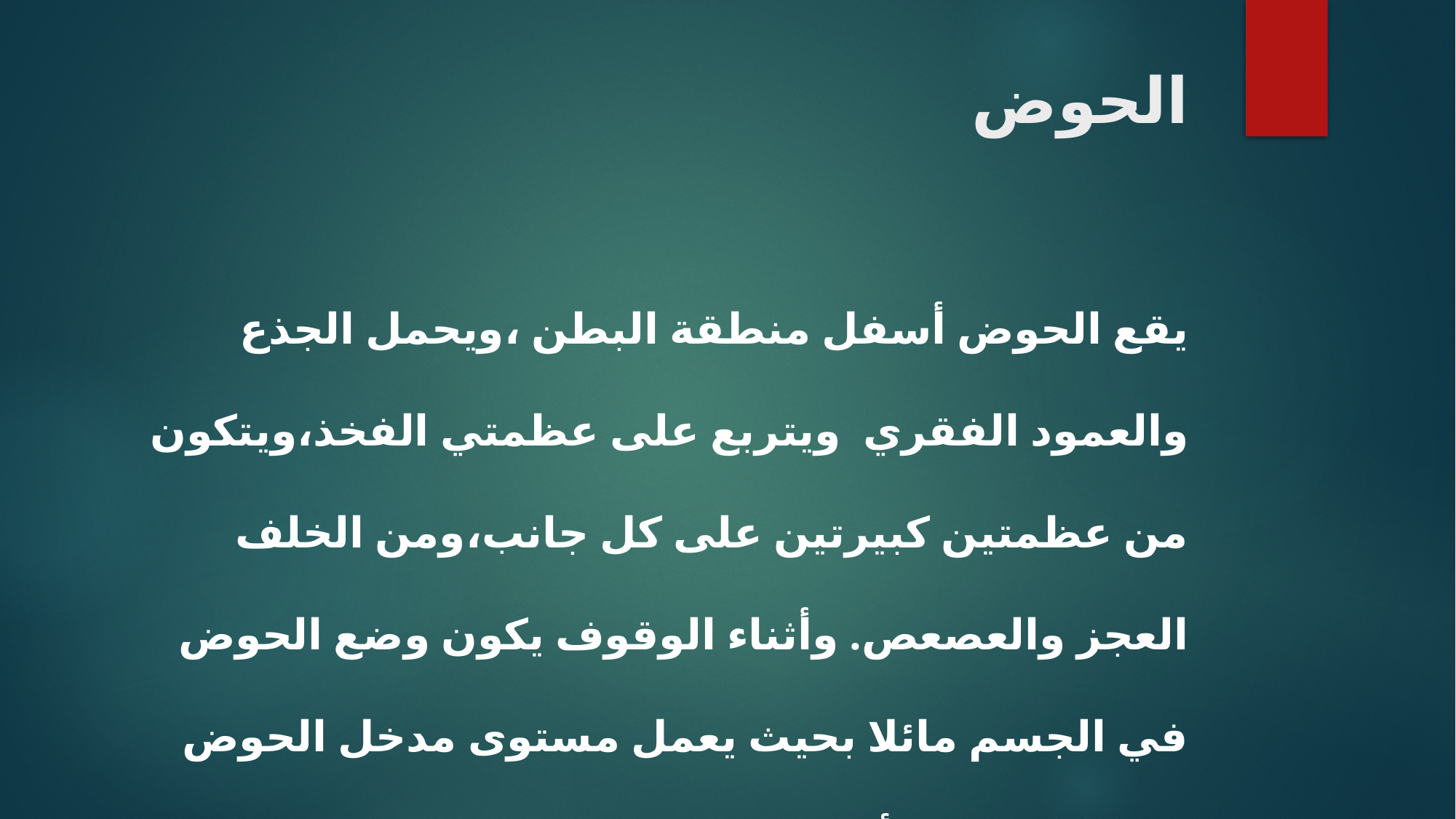

# الحوض
يقع الحوض أسفل منطقة البطن ،ويحمل الجذع والعمود الفقري  ويتربع على عظمتي الفخذ،ويتكون من عظمتين كبيرتين على كل جانب،ومن الخلف العجز والعصعص. وأثناء الوقوف يكون وضع الحوض في الجسم مائلا بحيث يعمل مستوى مدخل الحوض مع المستوى الأفقي زاوية مقدارها 60 درجة.